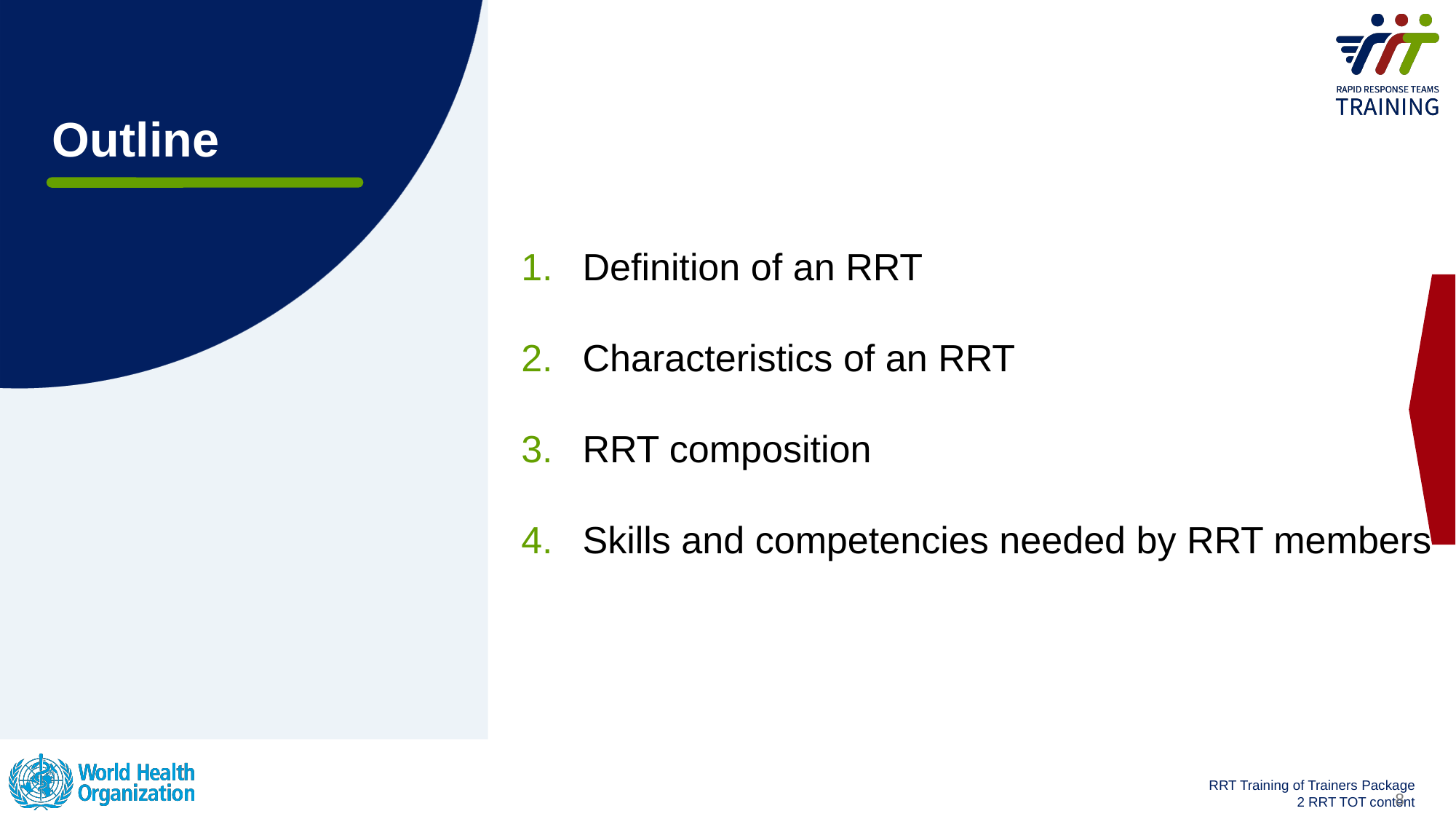

Outline
Definition of an RRT

Characteristics of an RRT

RRT composition

Skills and competencies needed by RRT members